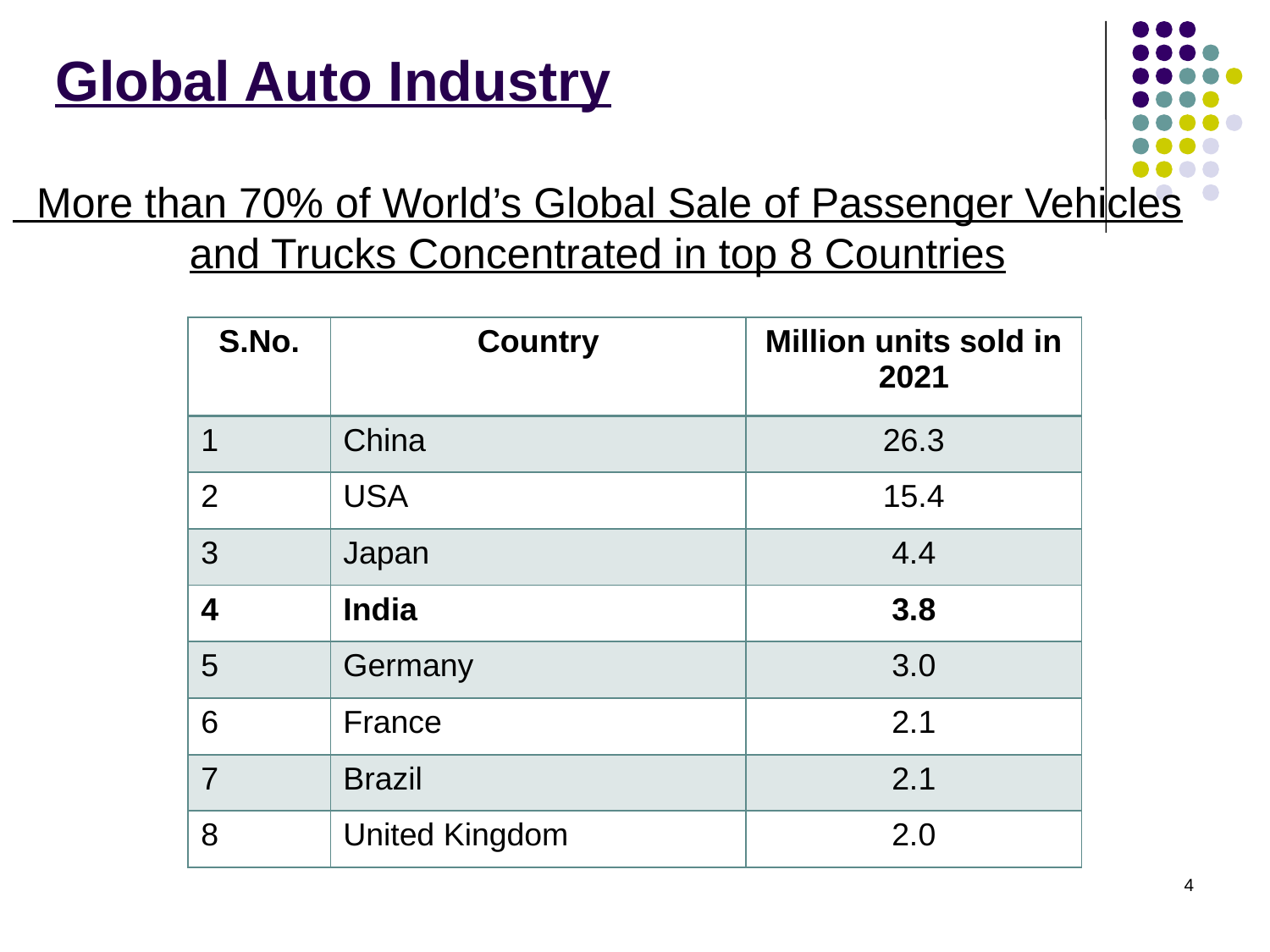

# Global Auto Industry
  More than 70% of World’s Global Sale of Passenger Vehicles and Trucks Concentrated in top 8 Countries
| S.No. | Country | Million units sold in 2021 |
| --- | --- | --- |
| 1 | China | 26.3 |
| 2 | USA | 15.4 |
| 3 | Japan | 4.4 |
| 4 | India | 3.8 |
| 5 | Germany | 3.0 |
| 6 | France | 2.1 |
| 7 | Brazil | 2.1 |
| 8 | United Kingdom | 2.0 |
4